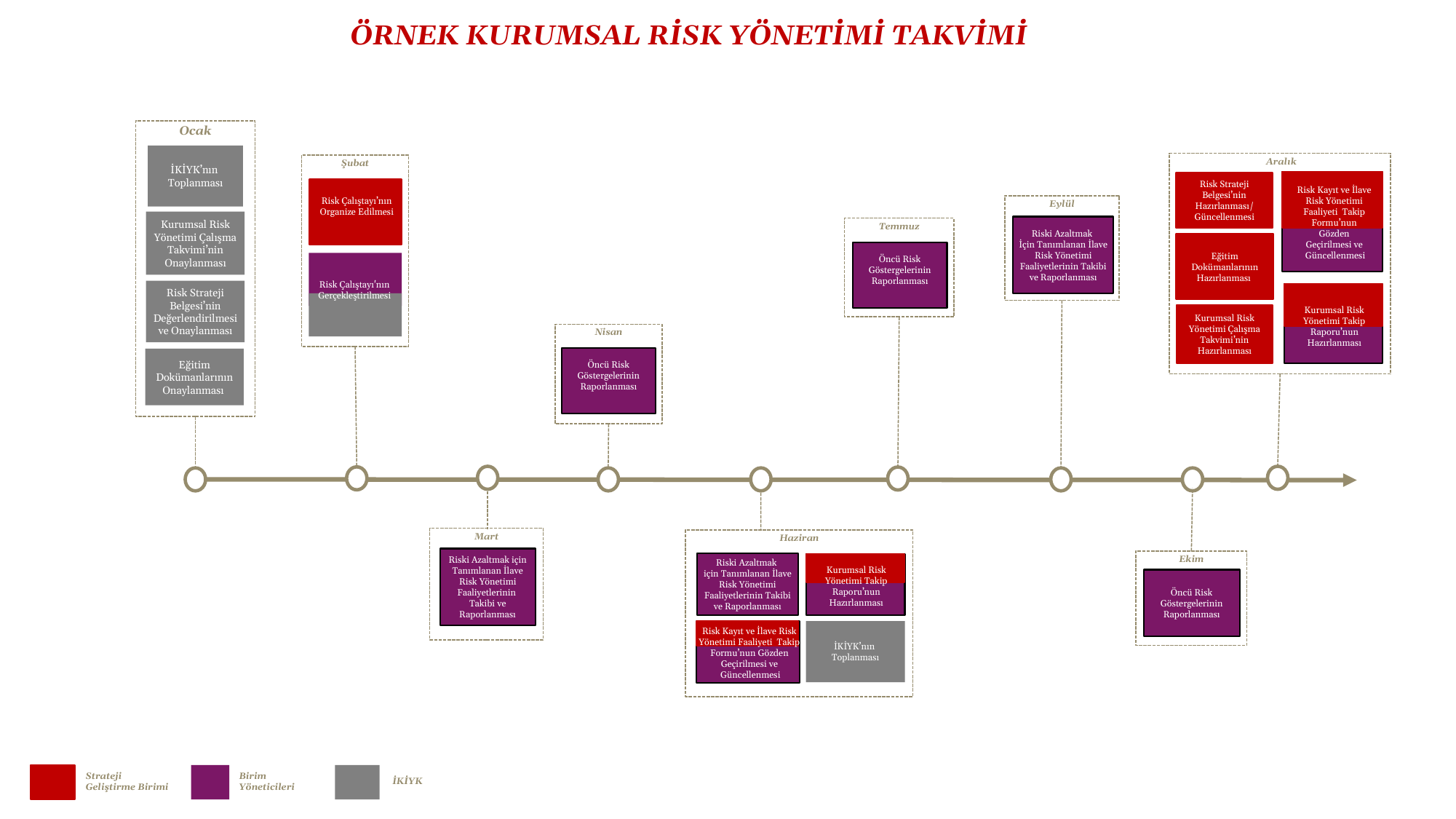

ÖRNEK KURUMSAL RİSK YÖNETİMİ TAKVİMİ
Ocak
İKİYK’nın
Toplanması
 Aralık
Şubat

Risk Strateji Belgesi’nin Hazırlanması/
Güncellenmesi
Risk Kayıt ve İlave Risk Yönetimi Faaliyeti  Takip Formu’nun Gözden Geçirilmesi ve
 Güncellenmesi

Risk Çalıştayı’nın Organize Edilmesi
Eylül
Kurumsal Risk Yönetimi Çalışma Takvimi’nin Onaylanması
Riski Azaltmak
İçin Tanımlanan İlave Risk Yönetimi Faaliyetlerinin Takibi ve Raporlanması
Temmuz
Eğitim Dokümanlarının Hazırlanması
Öncü Risk Göstergelerinin Raporlanması

Risk Çalıştayı'nın Gerçekleştirilmesi
Risk Strateji Belgesi’nin Değerlendirilmesi ve Onaylanması

Kurumsal Risk Yönetimi Takip Raporu’nun Hazırlanması
Kurumsal Risk Yönetimi Çalışma Takvimi’nin Hazırlanması
Nisan
Öncü Risk Göstergelerinin Raporlanması

Eğitim Dokümanlarının Onaylanması

Mart
Haziran
Riski Azaltmak için Tanımlanan İlave Risk Yönetimi Faaliyetlerinin  Takibi ve Raporlanması
Ekim
Riski Azaltmak
için Tanımlanan İlave Risk Yönetimi Faaliyetlerinin Takibi ve Raporlanması

Kurumsal Risk Yönetimi Takip Raporu’nun Hazırlanması
Öncü Risk Göstergelerinin Raporlanması
Risk Kayıt ve İlave Risk Yönetimi Faaliyeti  Takip Formu’nun Gözden Geçirilmesi ve
 Güncellenmesi

İKİYK’nın
Toplanması

Birim Yöneticileri

İKİYK

Strateji Geliştirme Birimi